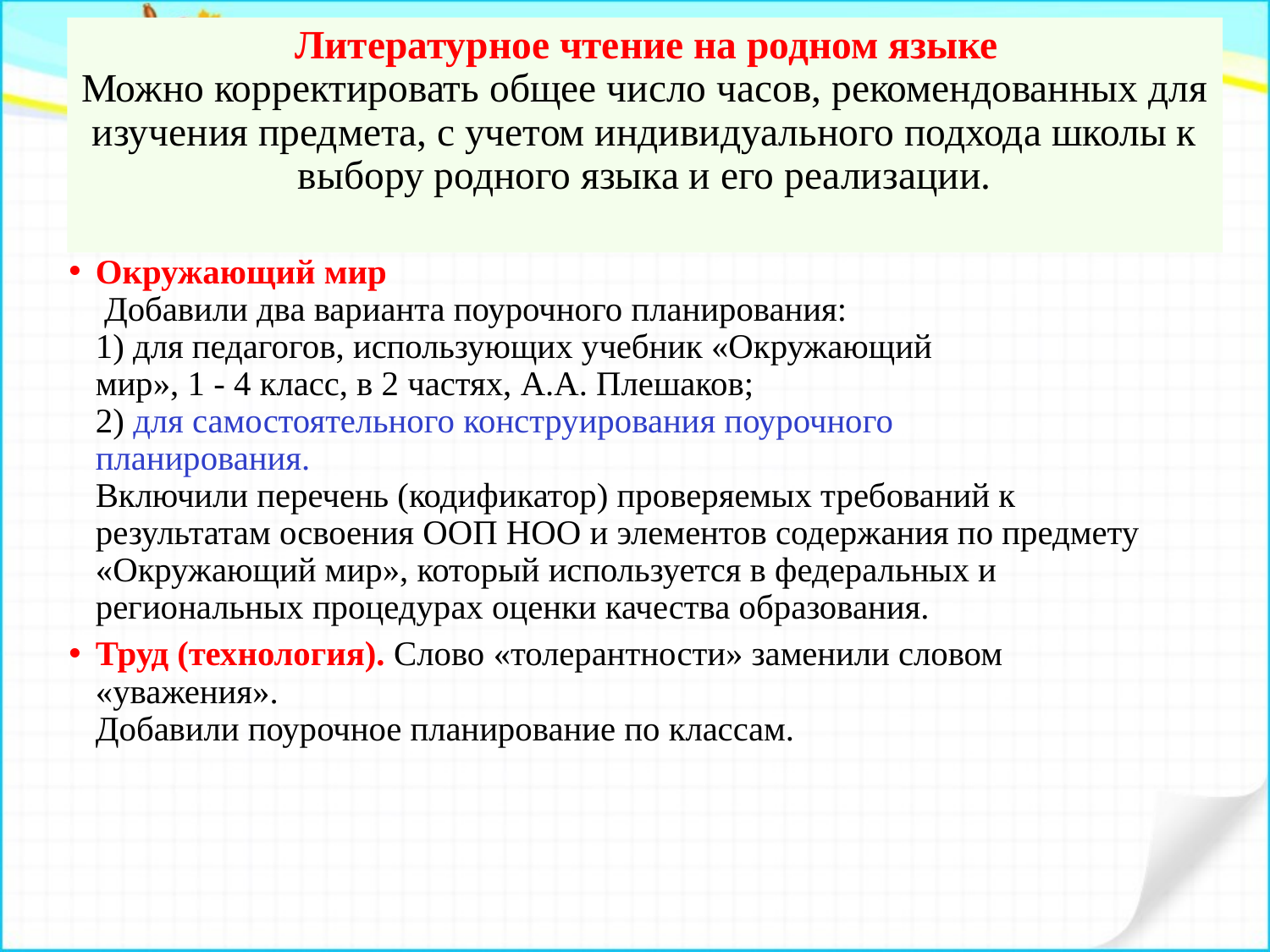

# Литературное чтение на родном языке Можно корректировать общее число часов, рекомендованных для изучения предмета, с учетом индивидуального подхода школы к выбору родного языка и его реализации.
Окружающий мир
 Добавили два варианта поурочного планирования:
1) для педагогов, использующих учебник «Окружающий
мир», 1 - 4 класс, в 2 частях, А.А. Плешаков;
2) для самостоятельного конструирования поурочного
планирования.
Включили перечень (кодификатор) проверяемых требований к результатам освоения ООП НОО и элементов содержания по предмету «Окружающий мир», который используется в федеральных и региональных процедурах оценки качества образования.
Труд (технология). Слово «толерантности» заменили словом «уважения».
Добавили поурочное планирование по классам.